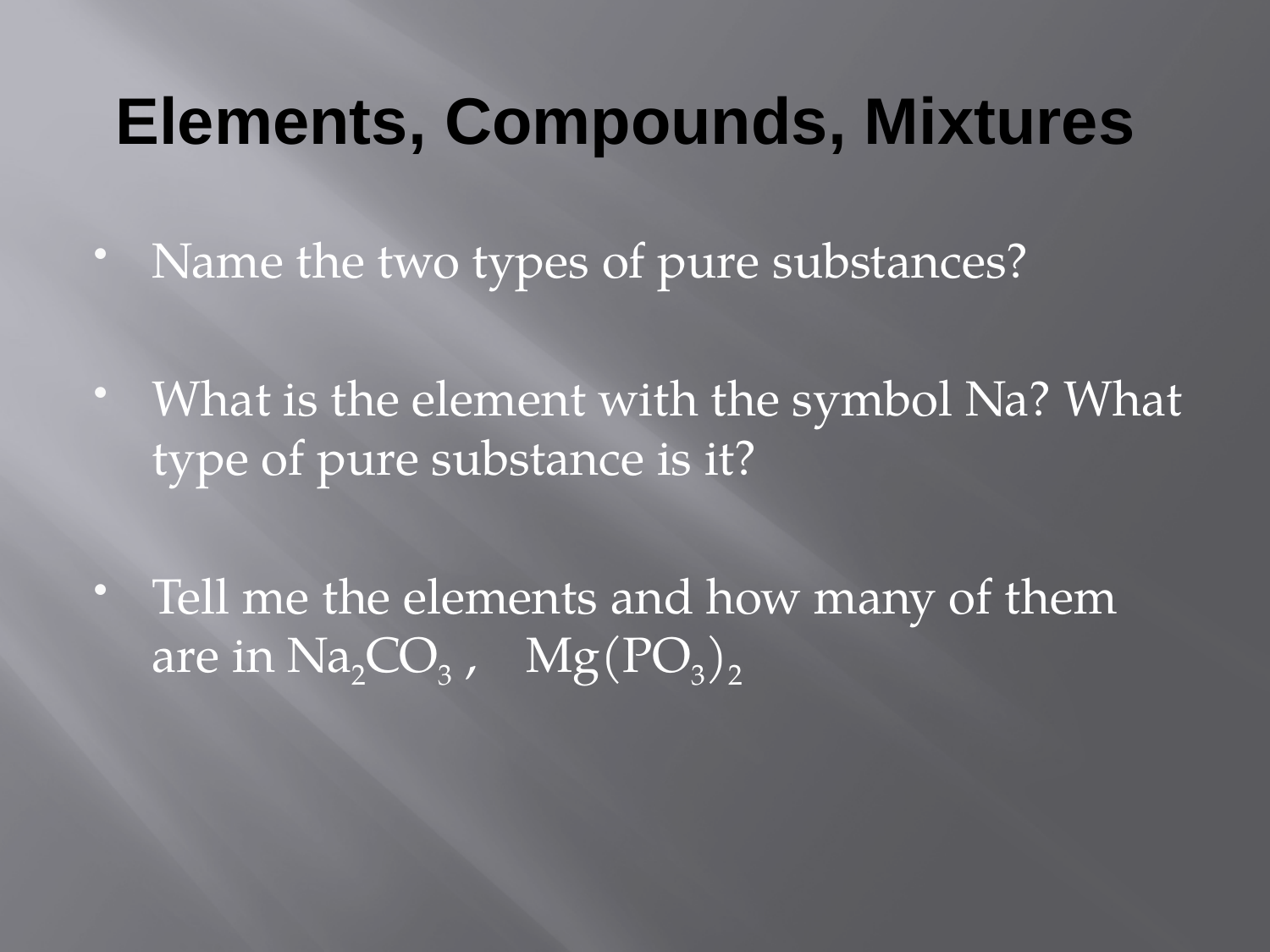

# Elements, Compounds, Mixtures
Name the two types of pure substances?

What is the element with the symbol Na? What type of pure substance is it?

Tell me the elements and how many of them are in Na2CO3 ,    Mg(PO3)2